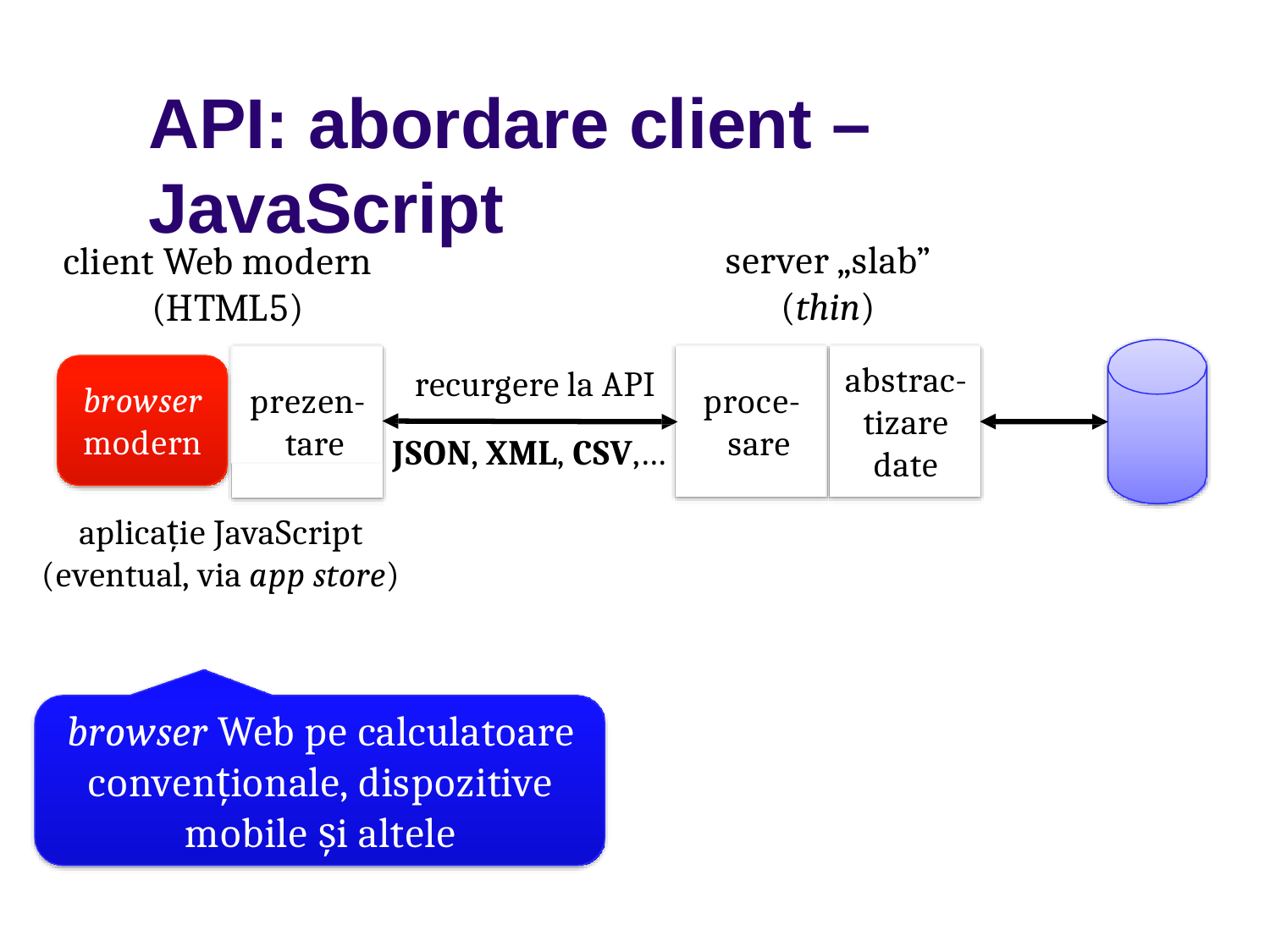

# API: abordare client – JavaScript
server „slab”
(thin)
client Web modern  (HTML5)

prezen-  tare

abstrac-  tizare  date
recurgere la API
JSON, XML, CSV,…
browser
modern
proce-  sare
aplicație JavaScript  (eventual, via app store)

browser Web pe calculatoare  convenționale, dispozitive  mobile și altele